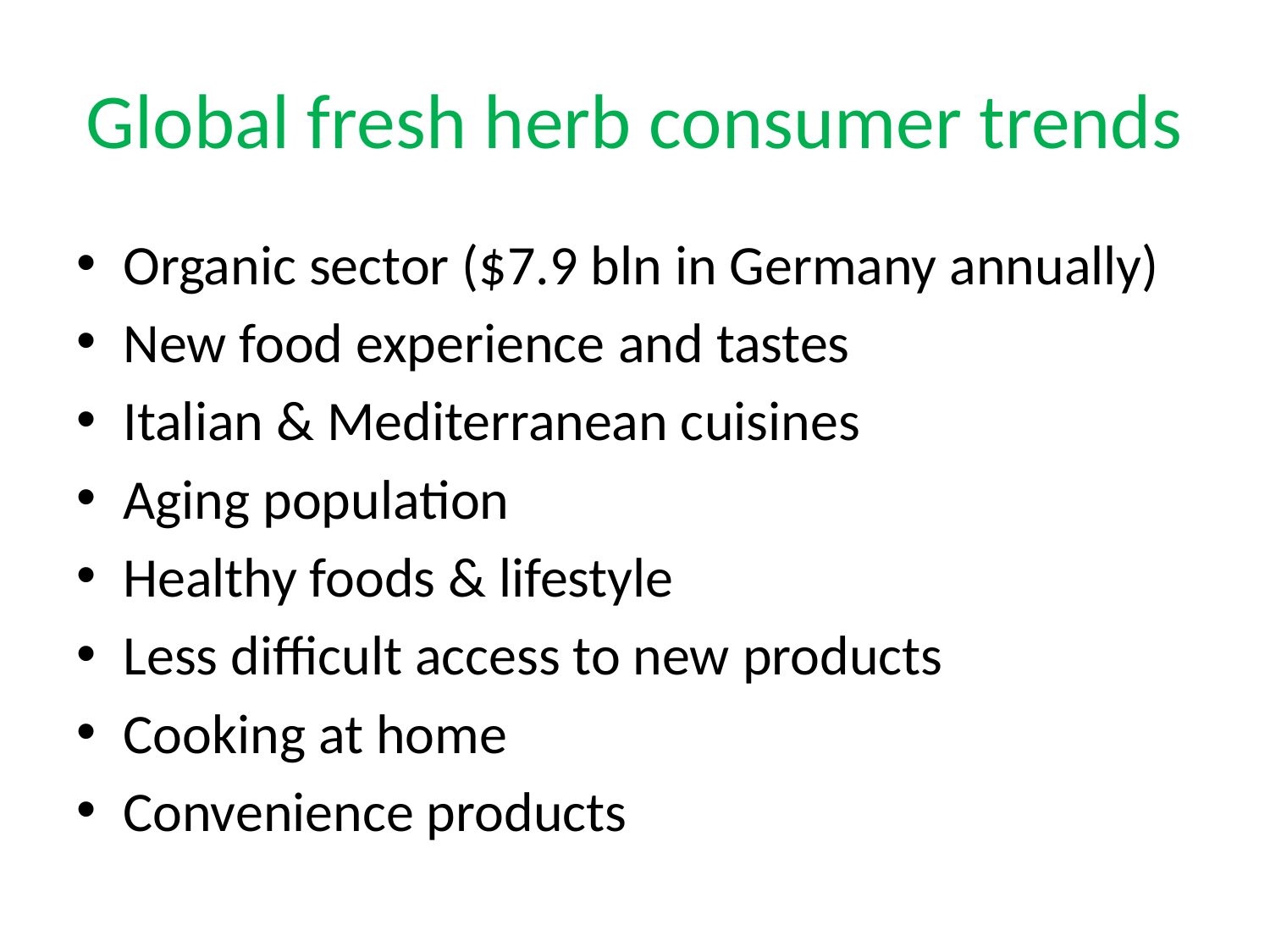

# Global fresh herb consumer trends
Organic sector ($7.9 bln in Germany annually)
New food experience and tastes
Italian & Mediterranean cuisines
Aging population
Healthy foods & lifestyle
Less difficult access to new products
Cooking at home
Convenience products